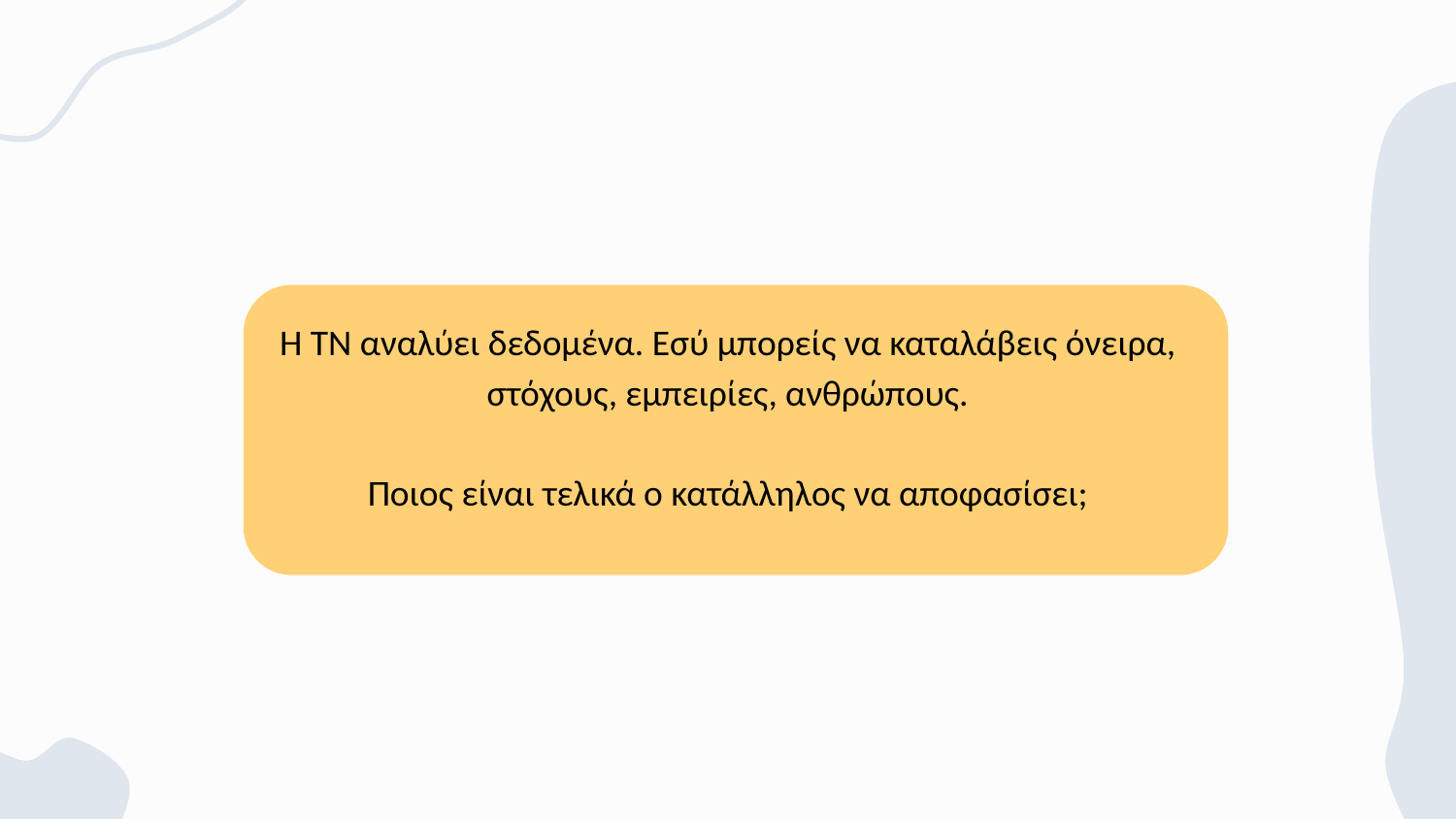

# Η ΤΝ αναλύει δεδομένα. Εσύ μπορείς να καταλάβεις όνειρα, στόχους, εμπειρίες, ανθρώπους. Ποιος είναι τελικά ο κατάλληλος να αποφασίσει;